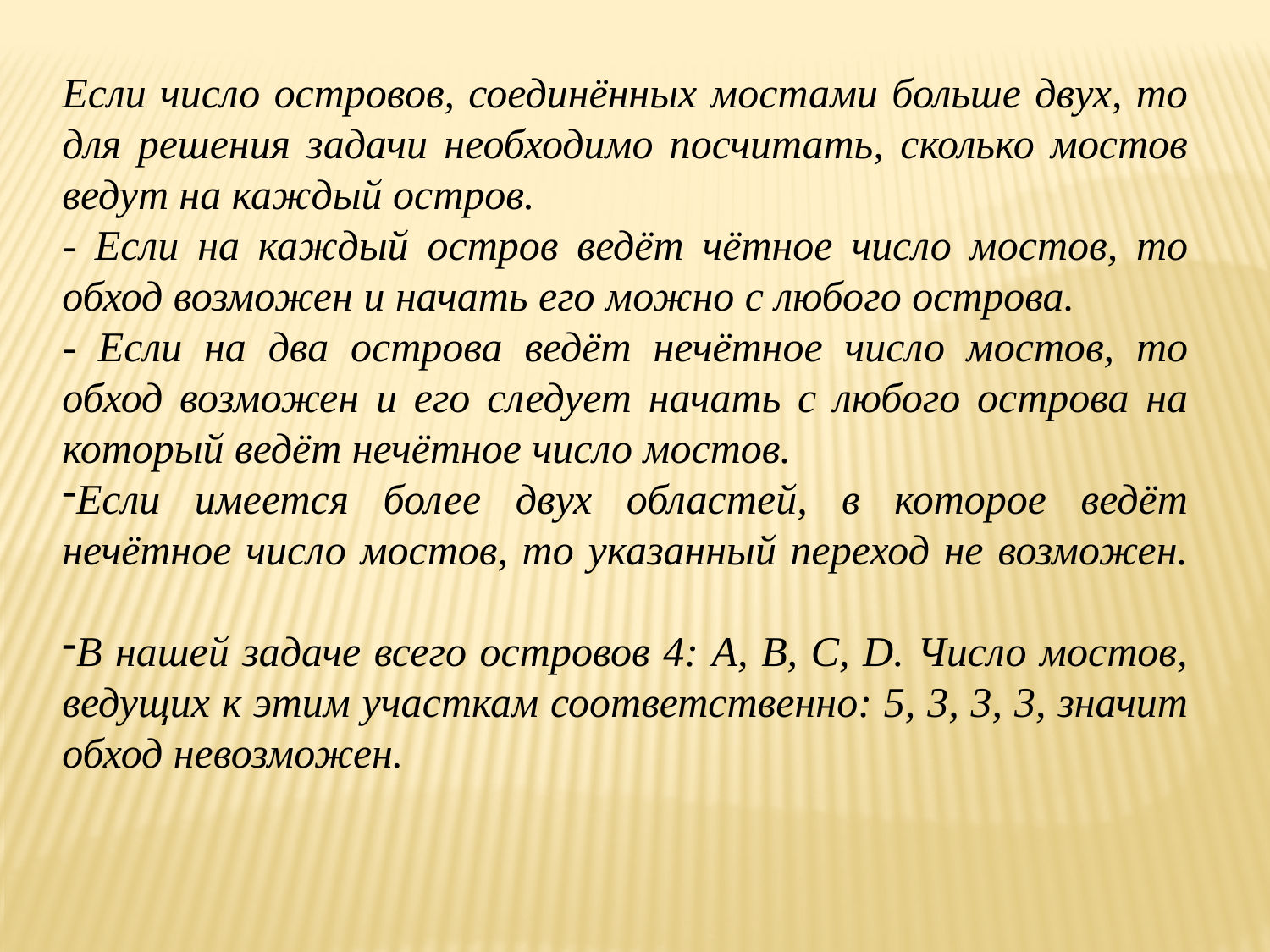

Если число островов, соединённых мостами больше двух, то для решения задачи необходимо посчитать, сколько мостов ведут на каждый остров.
- Если на каждый остров ведёт чётное число мостов, то обход возможен и начать его можно с любого острова.
- Если на два острова ведёт нечётное число мостов, то обход возможен и его следует начать с любого острова на который ведёт нечётное число мостов.
Если имеется более двух областей, в которое ведёт нечётное число мостов, то указанный переход не возможен.
В нашей задаче всего островов 4: A, B, C, D. Число мостов, ведущих к этим участкам соответственно: 5, 3, 3, 3, значит обход невозможен.